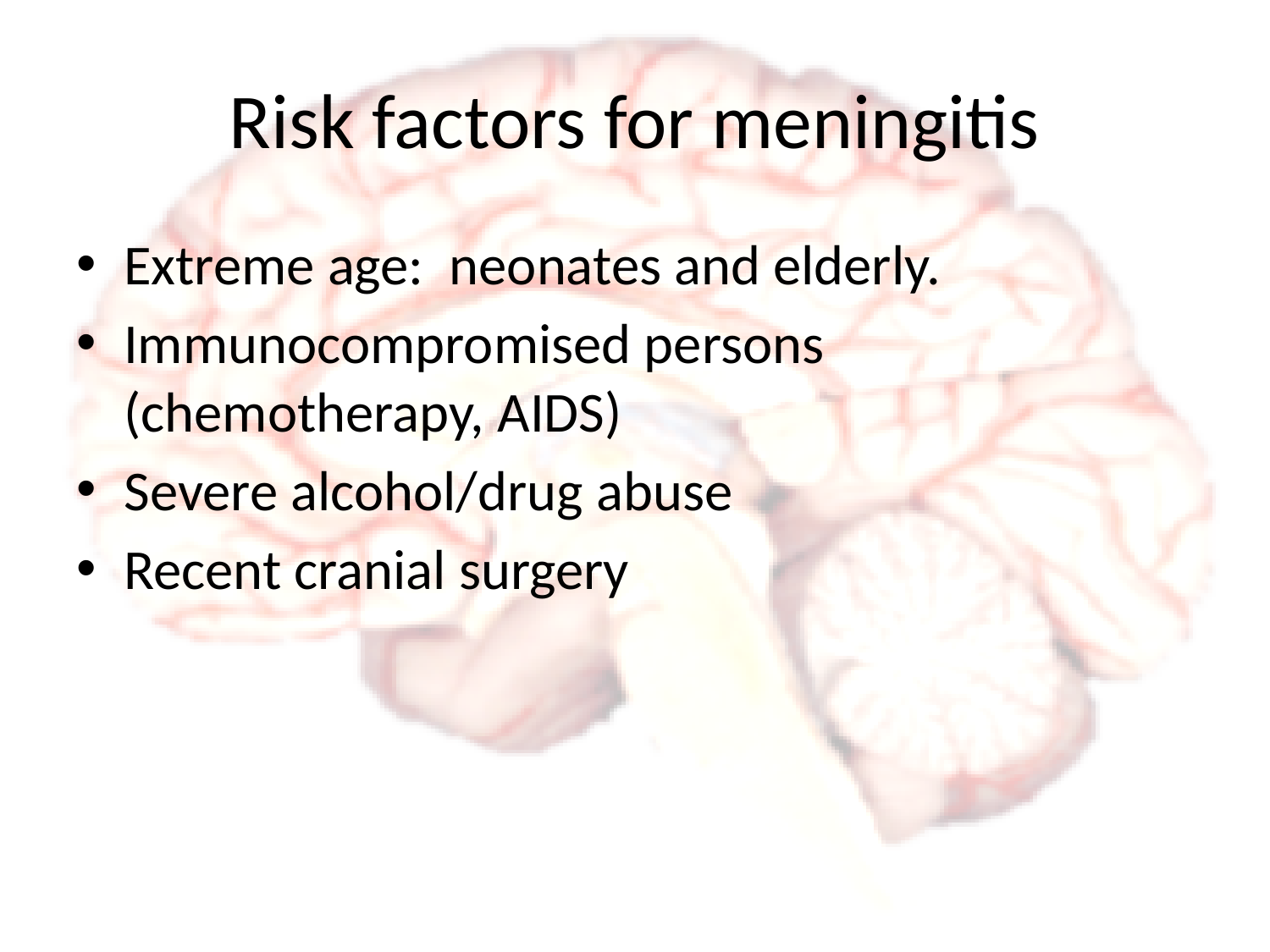

# Risk factors for meningitis
Extreme age:  neonates and elderly.
Immunocompromised persons (chemotherapy, AIDS)
Severe alcohol/drug abuse
Recent cranial surgery